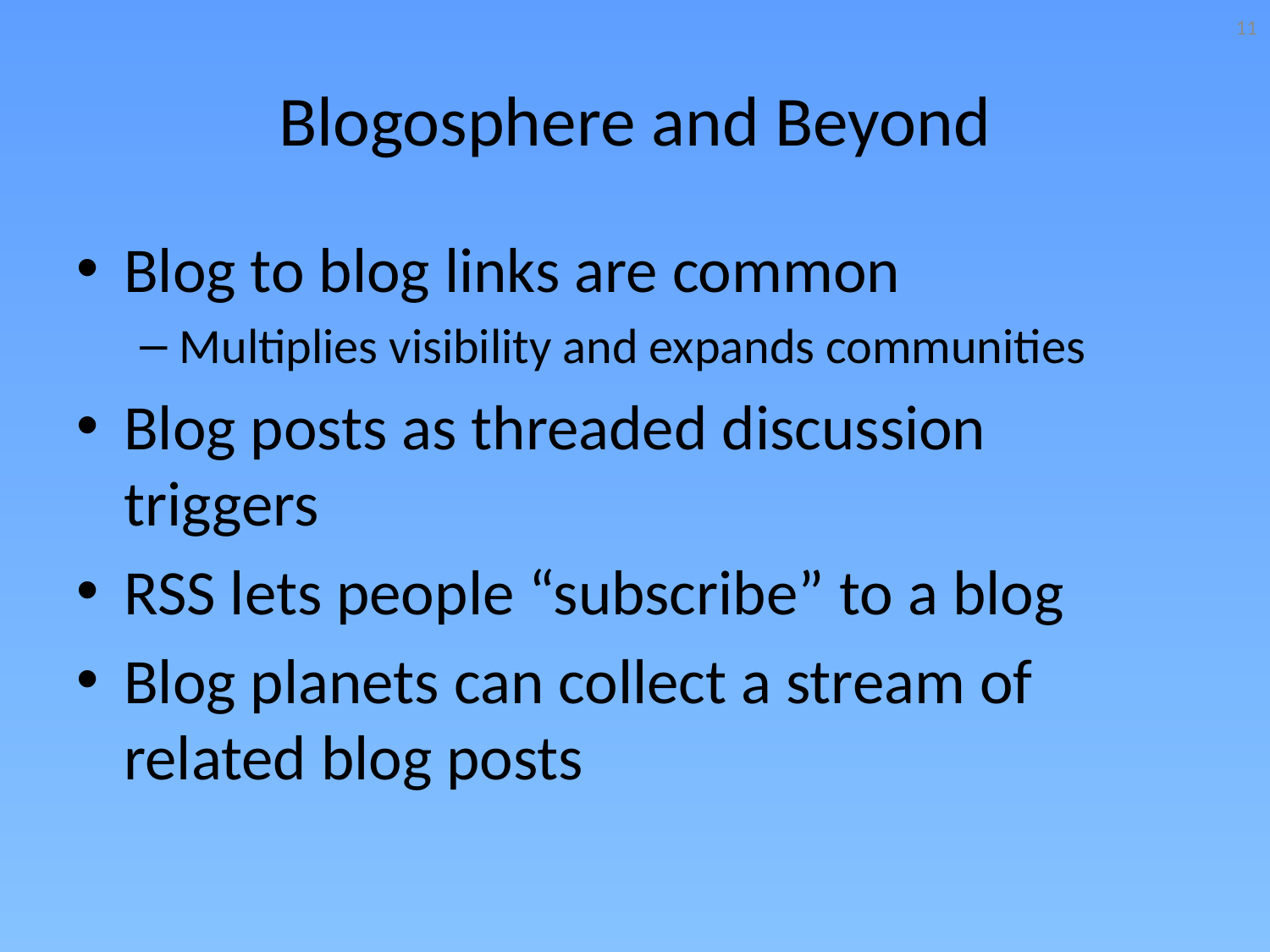

11
# Blogosphere and Beyond
Blog to blog links are common
Multiplies visibility and expands communities
Blog posts as threaded discussion triggers
RSS lets people “subscribe” to a blog
Blog planets can collect a stream of related blog posts